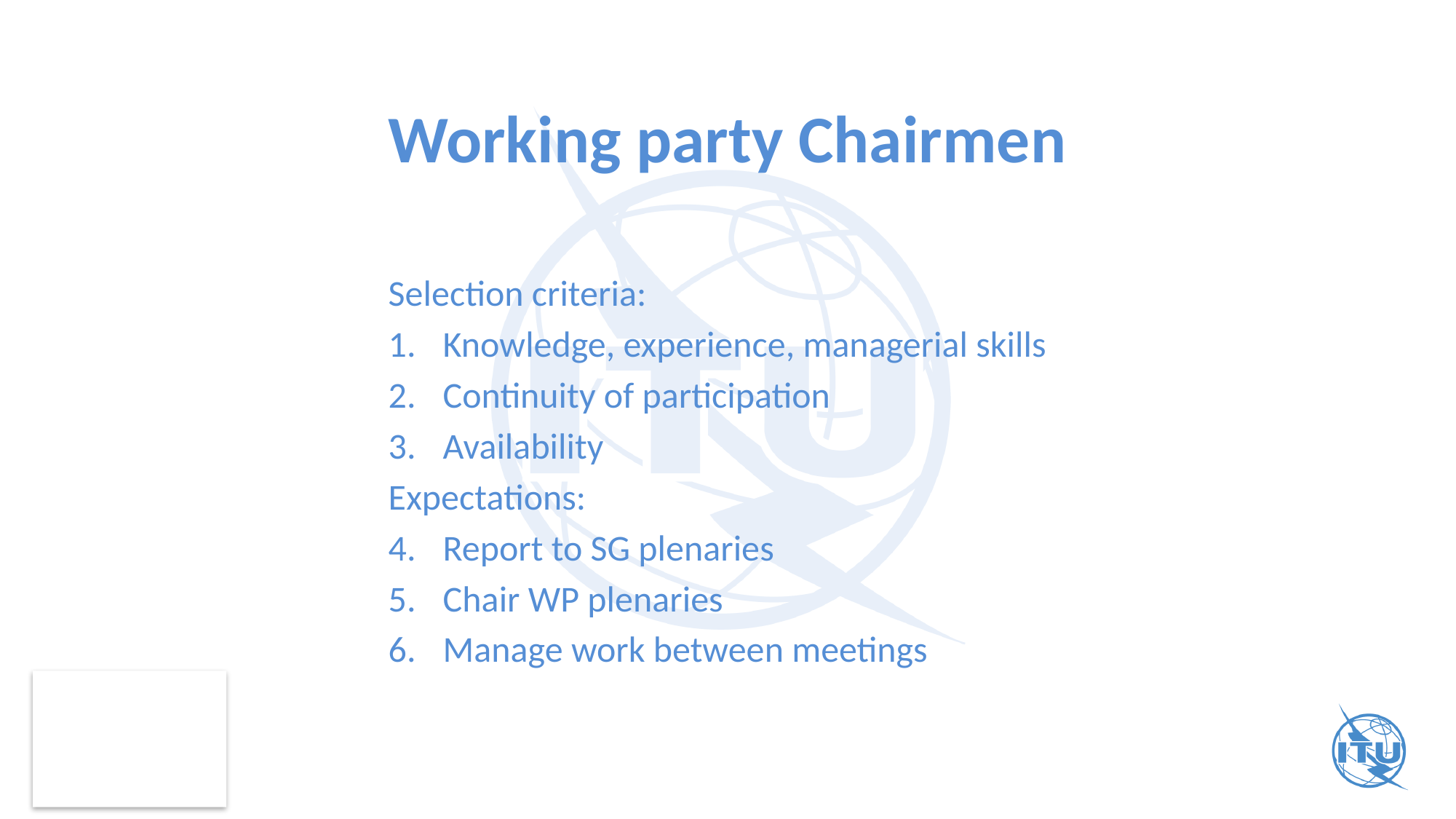

# Working party Chairmen
Selection criteria:
Knowledge, experience, managerial skills
Continuity of participation
Availability
Expectations:
Report to SG plenaries
Chair WP plenaries
Manage work between meetings